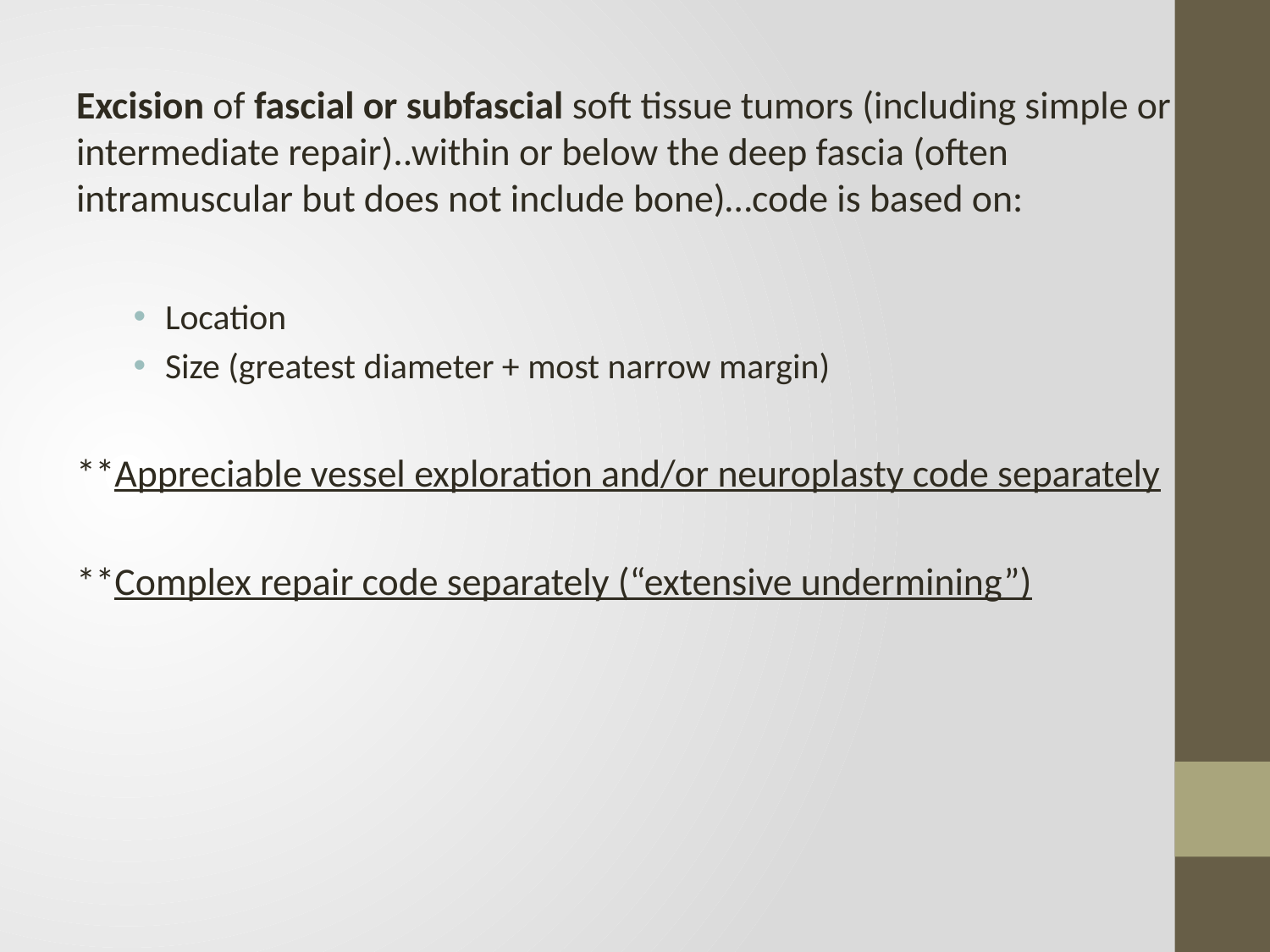

Excision of fascial or subfascial soft tissue tumors (including simple or intermediate repair)..within or below the deep fascia (often intramuscular but does not include bone)…code is based on:

Location
Size (greatest diameter + most narrow margin)

**Appreciable vessel exploration and/or neuroplasty code separately

**Complex repair code separately (“extensive undermining”)